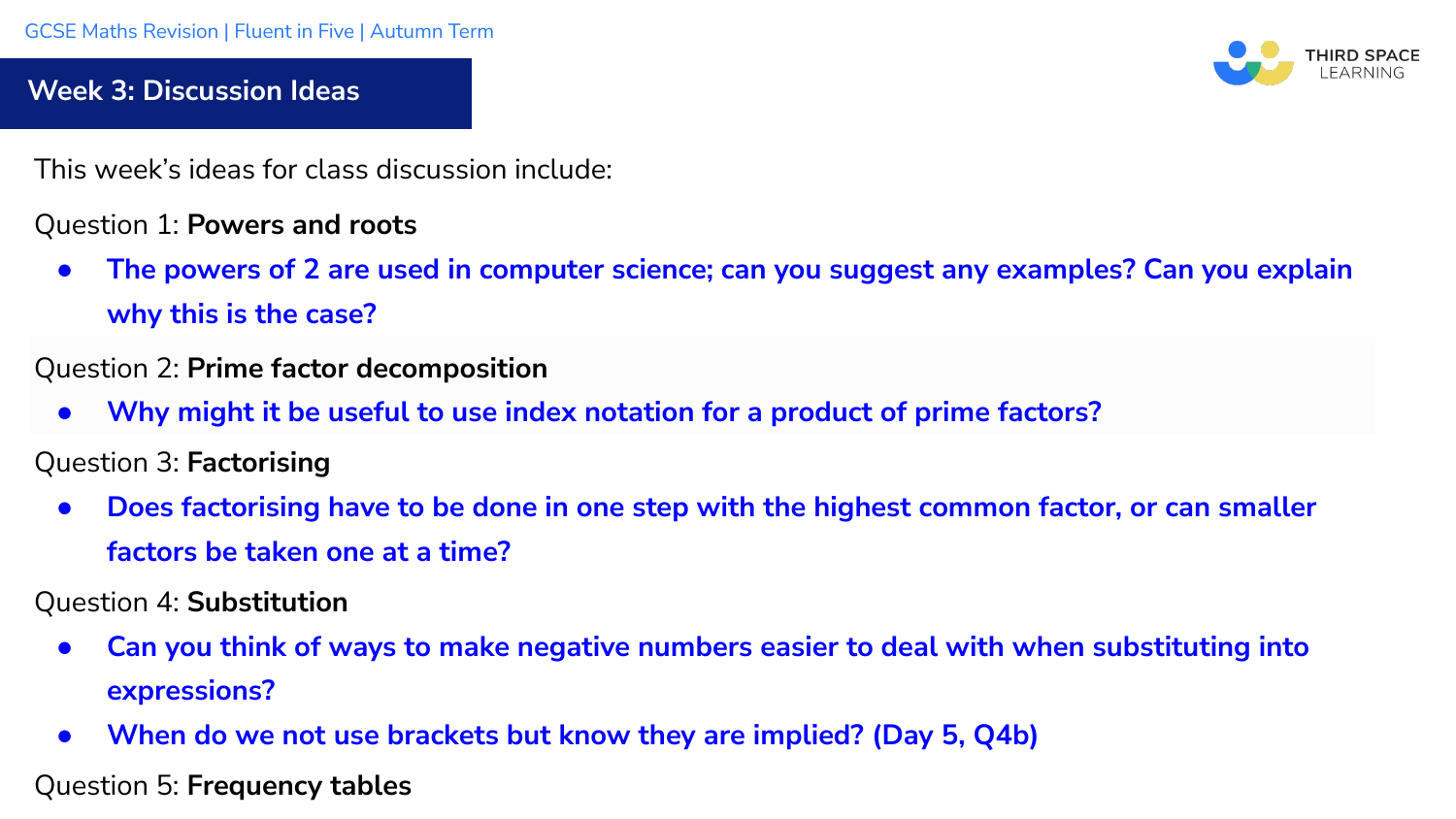

Week 3: Discussion Ideas
| This week’s ideas for class discussion include: |
| --- |
| Question 1: Powers and roots The powers of 2 are used in computer science; can you suggest any examples? Can you explain why this is the case? |
| Question 2: Prime factor decomposition Why might it be useful to use index notation for a product of prime factors? |
| Question 3: Factorising Does factorising have to be done in one step with the highest common factor, or can smaller factors be taken one at a time? |
| Question 4: Substitution Can you think of ways to make negative numbers easier to deal with when substituting into expressions? When do we not use brackets but know they are implied? (Day 5, Q4b) |
| Question 5: Frequency tables Why do we have to be careful when interpreting averages from tables? (Day 5, Q5) |